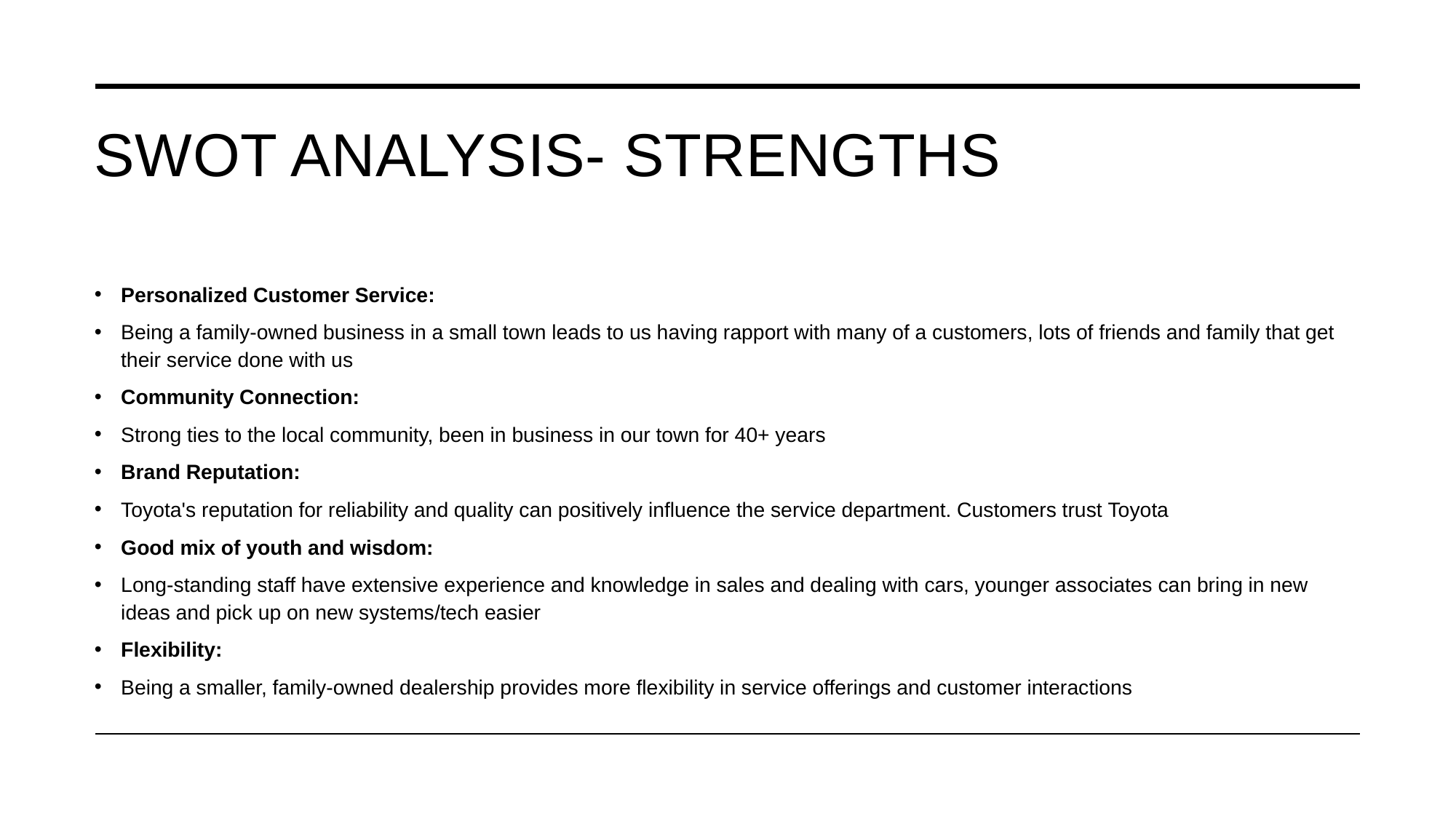

# SWOT Analysis- Strengths
Personalized Customer Service:
Being a family-owned business in a small town leads to us having rapport with many of a customers, lots of friends and family that get their service done with us
Community Connection:
Strong ties to the local community, been in business in our town for 40+ years
Brand Reputation:
Toyota's reputation for reliability and quality can positively influence the service department. Customers trust Toyota
Good mix of youth and wisdom:
Long-standing staff have extensive experience and knowledge in sales and dealing with cars, younger associates can bring in new ideas and pick up on new systems/tech easier
Flexibility:
Being a smaller, family-owned dealership provides more flexibility in service offerings and customer interactions